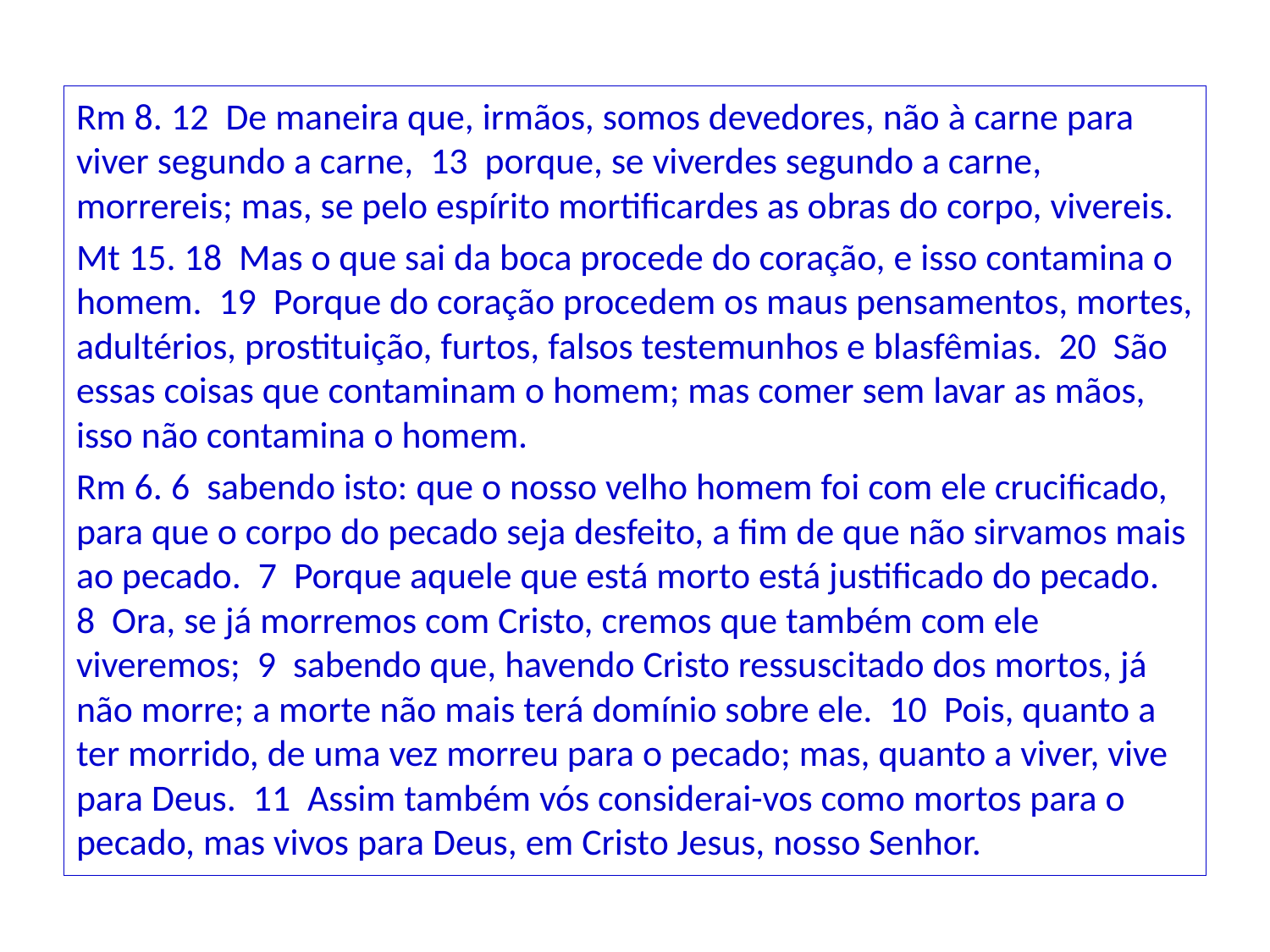

Rm 8. 12  De maneira que, irmãos, somos devedores, não à carne para viver segundo a carne,  13  porque, se viverdes segundo a carne, morrereis; mas, se pelo espírito mortificardes as obras do corpo, vivereis.
Mt 15. 18  Mas o que sai da boca procede do coração, e isso contamina o homem.  19  Porque do coração procedem os maus pensamentos, mortes, adultérios, prostituição, furtos, falsos testemunhos e blasfêmias.  20  São essas coisas que contaminam o homem; mas comer sem lavar as mãos, isso não contamina o homem.
Rm 6. 6  sabendo isto: que o nosso velho homem foi com ele crucificado, para que o corpo do pecado seja desfeito, a fim de que não sirvamos mais ao pecado.  7  Porque aquele que está morto está justificado do pecado.  8  Ora, se já morremos com Cristo, cremos que também com ele viveremos;  9  sabendo que, havendo Cristo ressuscitado dos mortos, já não morre; a morte não mais terá domínio sobre ele.  10  Pois, quanto a ter morrido, de uma vez morreu para o pecado; mas, quanto a viver, vive para Deus.  11  Assim também vós considerai-vos como mortos para o pecado, mas vivos para Deus, em Cristo Jesus, nosso Senhor.